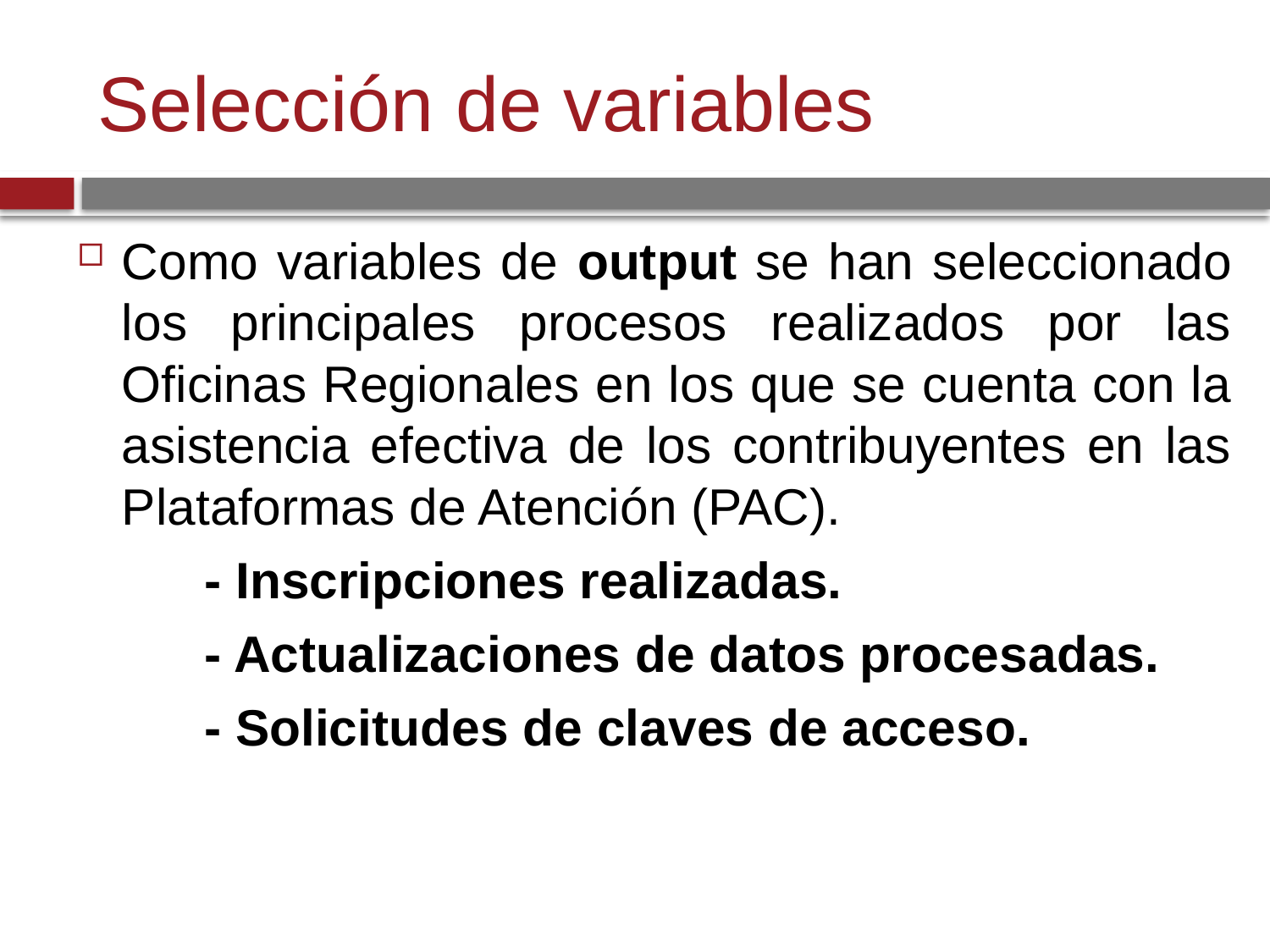

# Selección de variables
Como variables de output se han seleccionado los principales procesos realizados por las Oficinas Regionales en los que se cuenta con la asistencia efectiva de los contribuyentes en las Plataformas de Atención (PAC).
	- Inscripciones realizadas.
	- Actualizaciones de datos procesadas.
	- Solicitudes de claves de acceso.